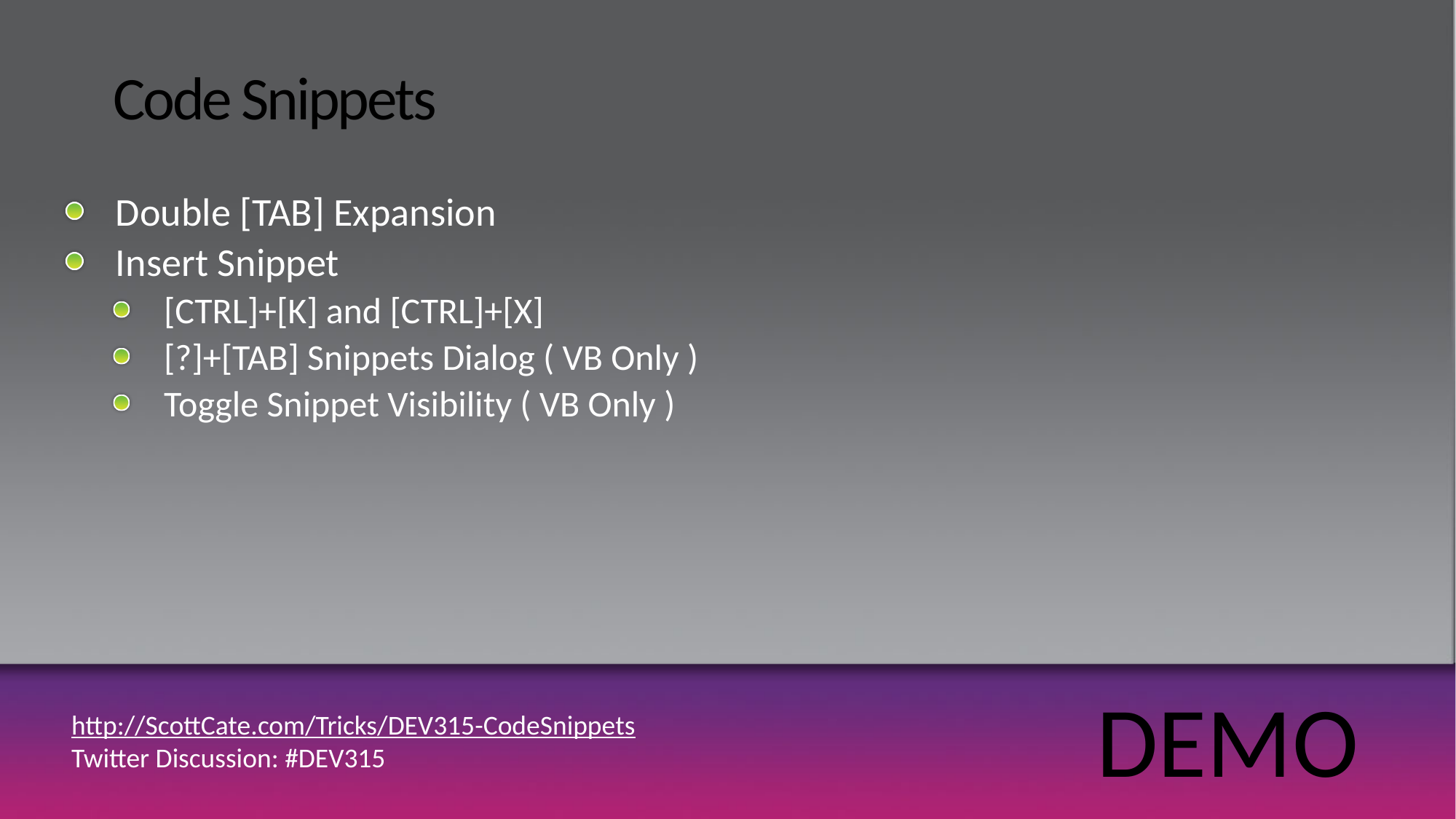

# Code Snippets
Double [TAB] Expansion
Insert Snippet
[CTRL]+[K] and [CTRL]+[X]
[?]+[TAB] Snippets Dialog ( VB Only )
Toggle Snippet Visibility ( VB Only )
DEMO
http://ScottCate.com/Tricks/DEV315-CodeSnippets
Twitter Discussion: #DEV315